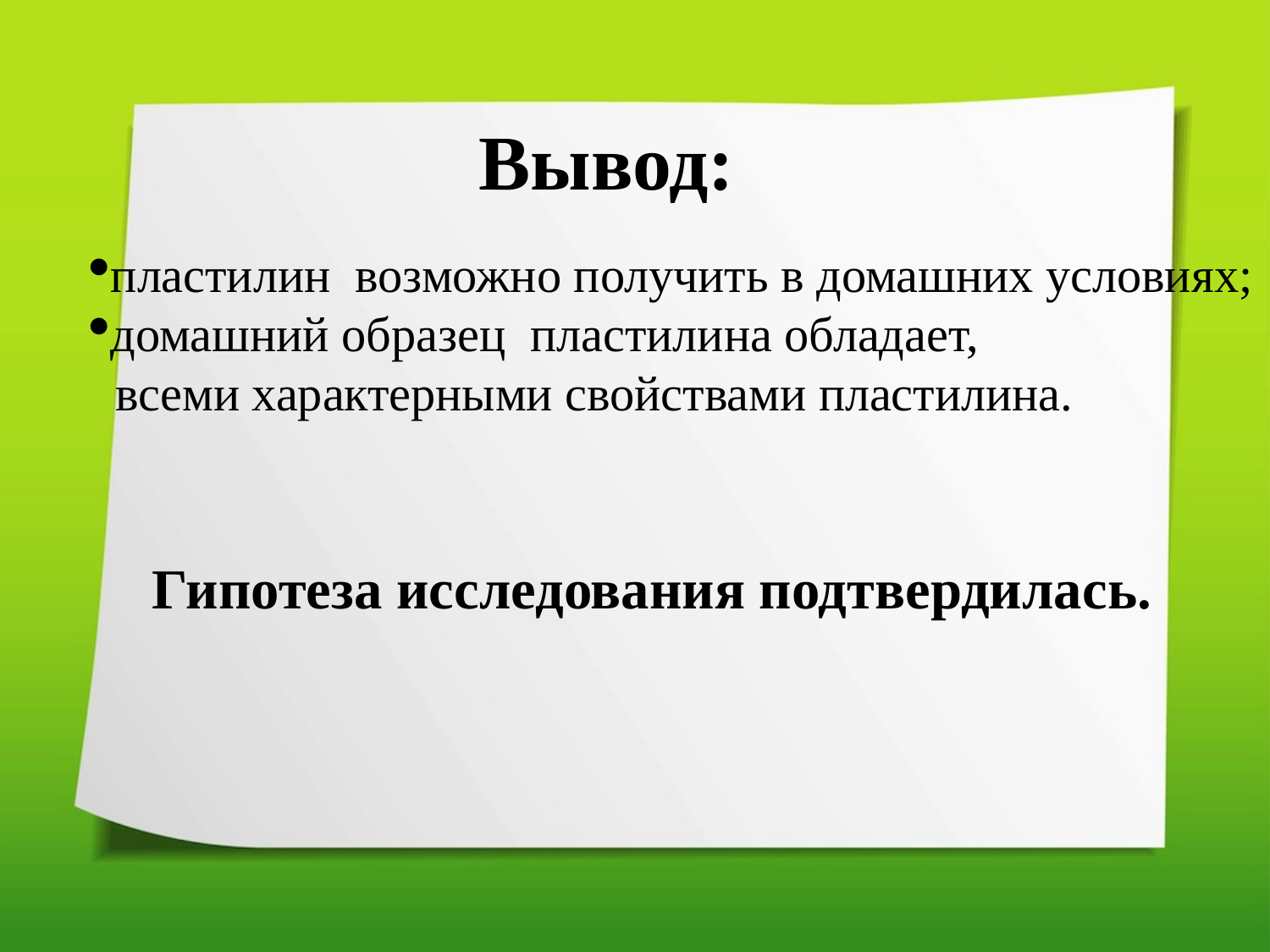

Вывод:
пластилин  возможно получить в домашних условиях;
домашний образец  пластилина обладает,
  всеми характерными свойствами пластилина.
Гипотеза исследования подтвердилась.